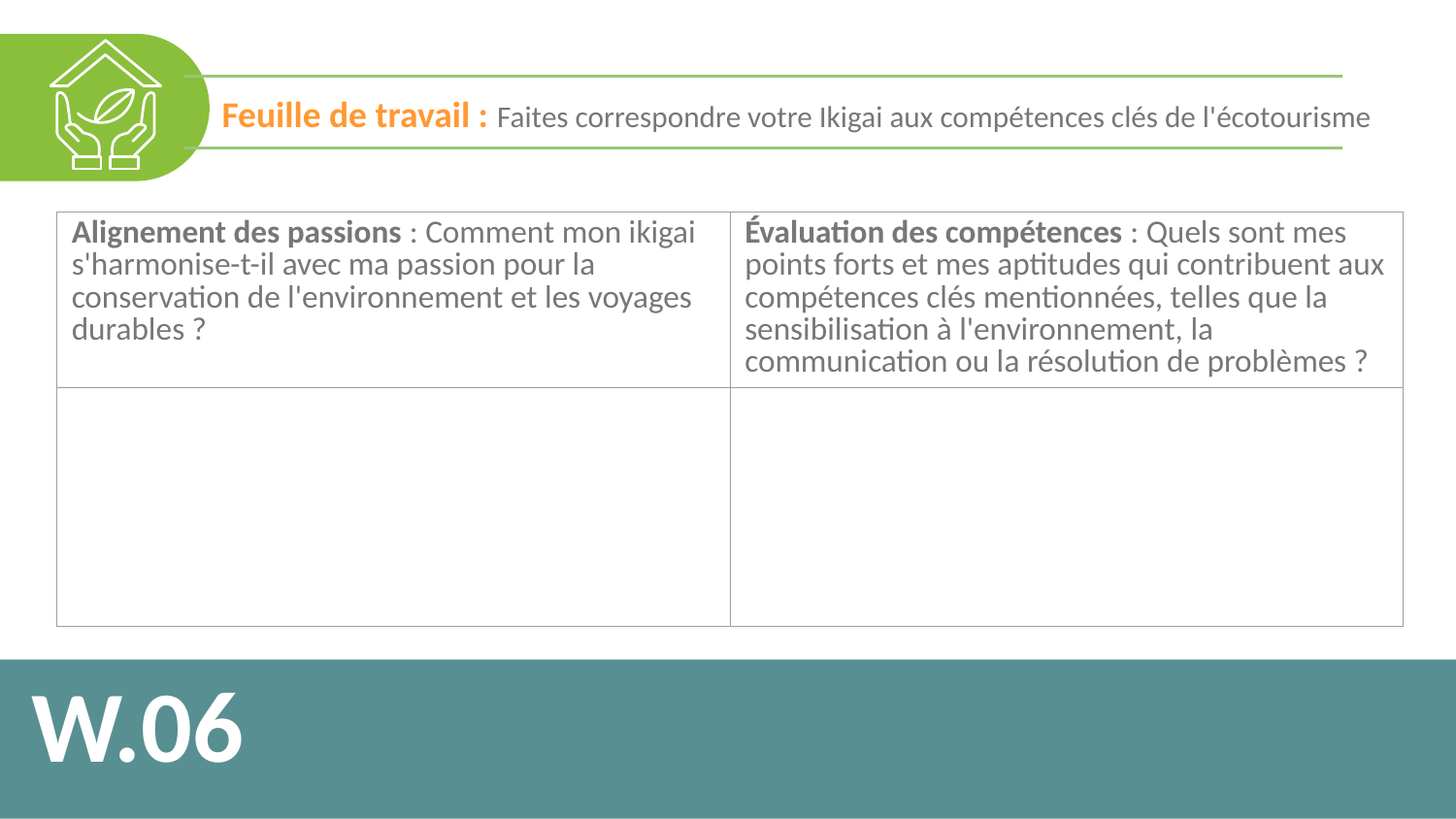

Feuille de travail : Faites correspondre votre Ikigai aux compétences clés de l'écotourisme

| Alignement des passions : Comment mon ikigai s'harmonise-t-il avec ma passion pour la conservation de l'environnement et les voyages durables ? | Évaluation des compétences : Quels sont mes points forts et mes aptitudes qui contribuent aux compétences clés mentionnées, telles que la sensibilisation à l'environnement, la communication ou la résolution de problèmes ? |
| --- | --- |
|  |  |

W.06